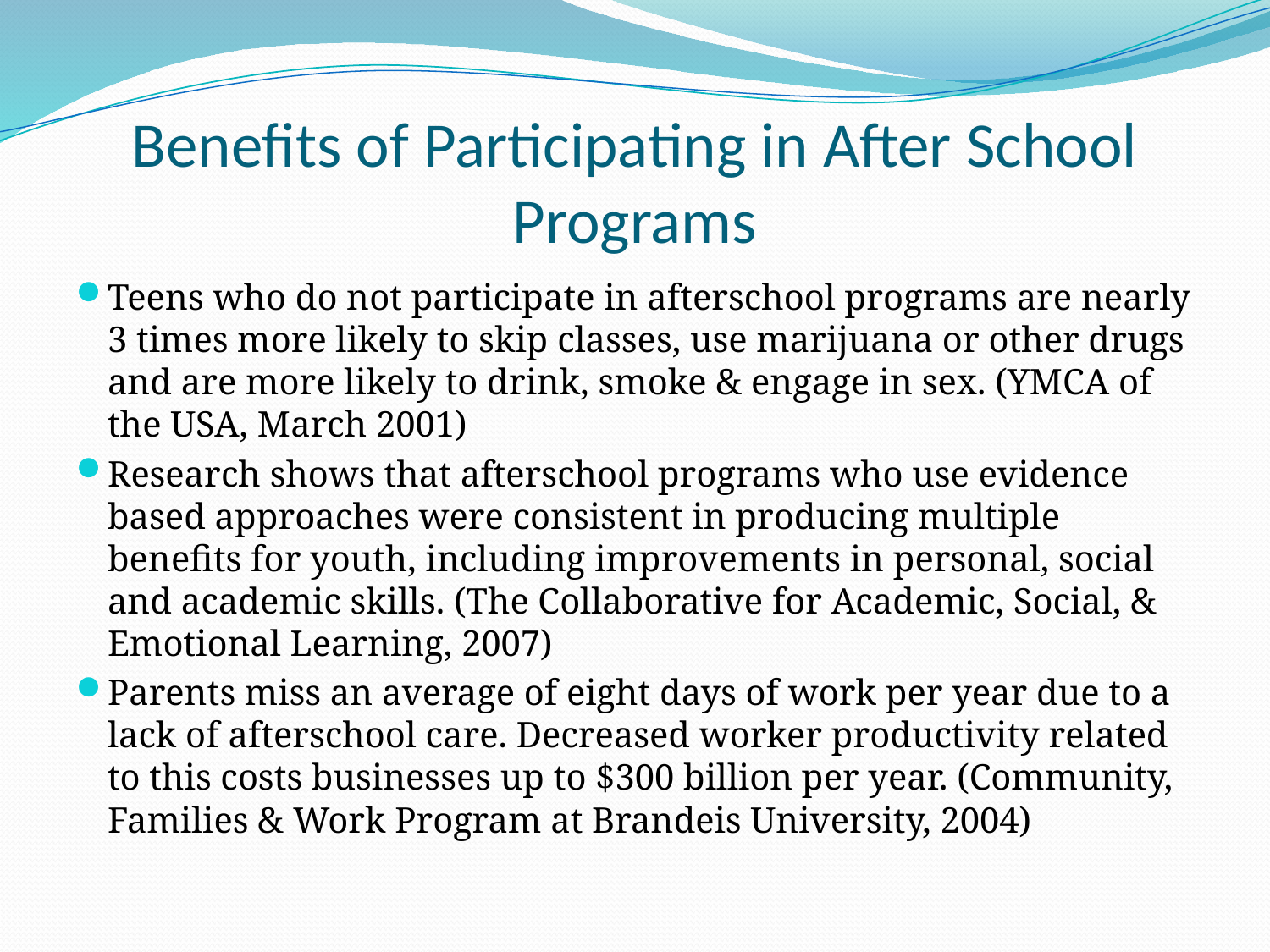

# Benefits of Participating in After School Programs
Teens who do not participate in afterschool programs are nearly 3 times more likely to skip classes, use marijuana or other drugs and are more likely to drink, smoke & engage in sex. (YMCA of the USA, March 2001)
Research shows that afterschool programs who use evidence based approaches were consistent in producing multiple benefits for youth, including improvements in personal, social and academic skills. (The Collaborative for Academic, Social, & Emotional Learning, 2007)
Parents miss an average of eight days of work per year due to a lack of afterschool care. Decreased worker productivity related to this costs businesses up to $300 billion per year. (Community, Families & Work Program at Brandeis University, 2004)